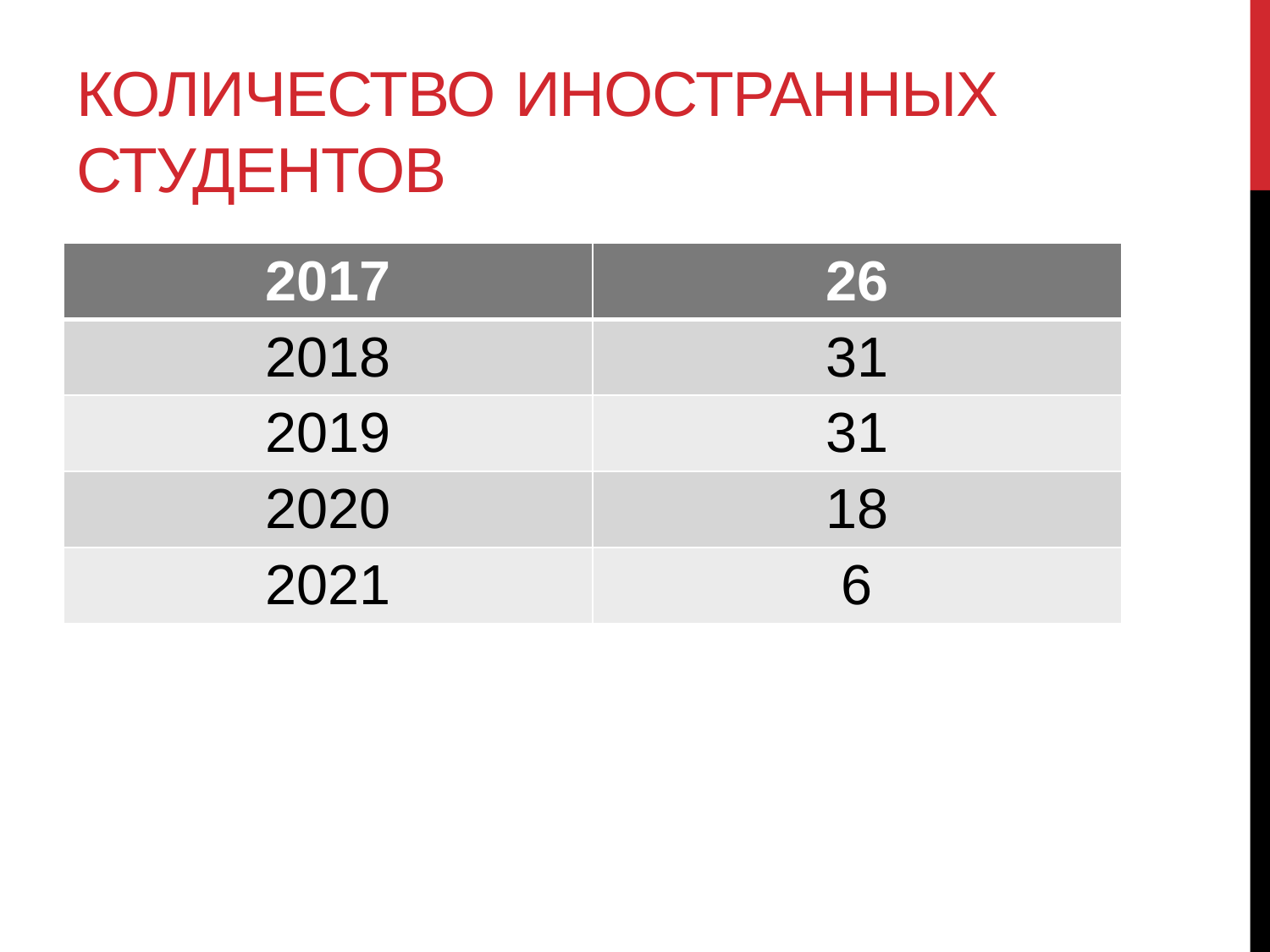

# Количество иностранных студентов
| 2017 | 26 |
| --- | --- |
| 2018 | 31 |
| 2019 | 31 |
| 2020 | 18 |
| 2021 | 6 |